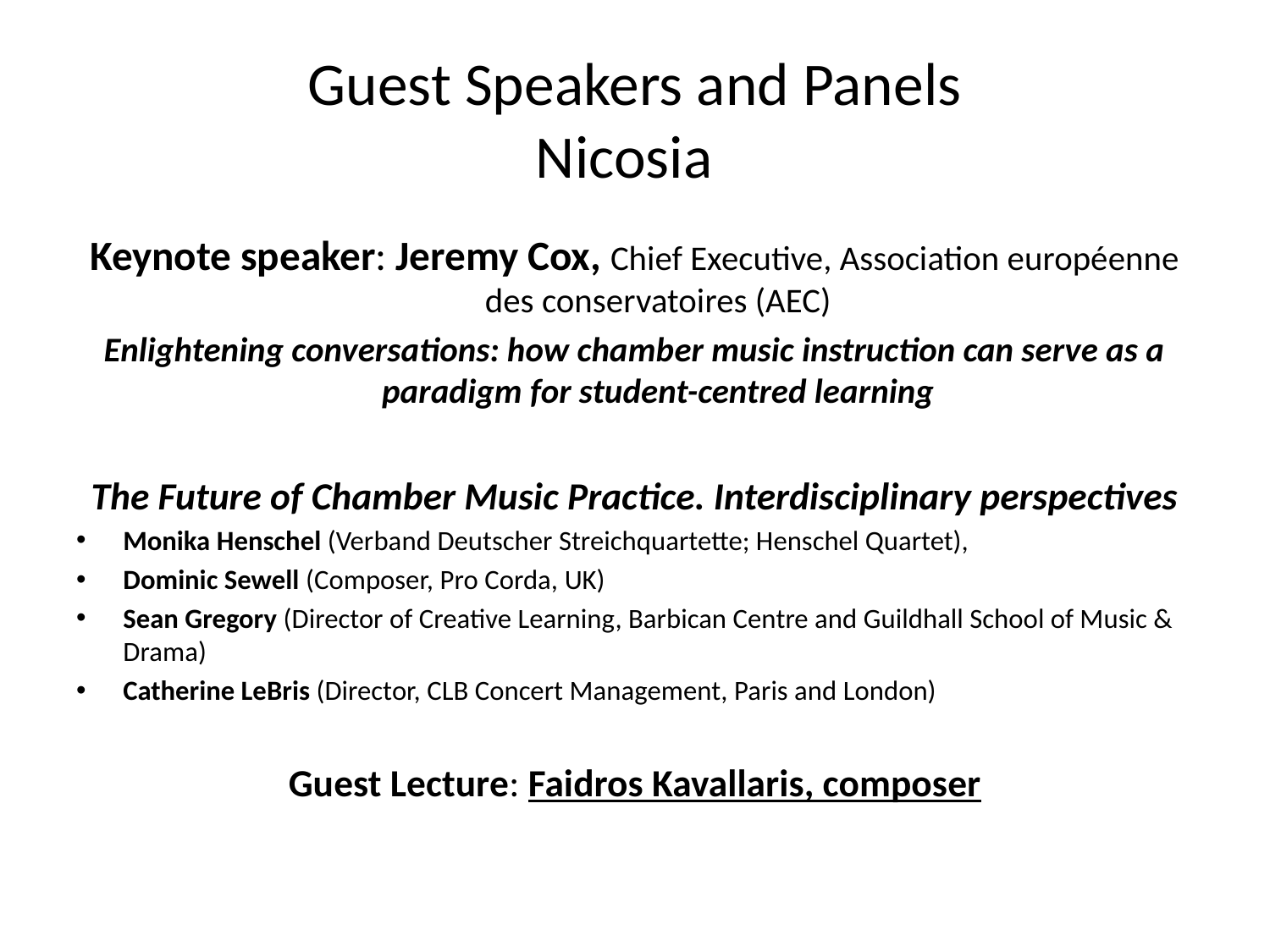

# Guest Speakers and Panels Nicosia
Keynote speaker: Jeremy Cox, Chief Executive, Association européenne des conservatoires (AEC)
Enlightening conversations: how chamber music instruction can serve as a paradigm for student-centred learning

The Future of Chamber Music Practice. Interdisciplinary perspectives
Monika Henschel (Verband Deutscher Streichquartette; Henschel Quartet),
Dominic Sewell (Composer, Pro Corda, UK)
Sean Gregory (Director of Creative Learning, Barbican Centre and Guildhall School of Music & Drama)
Catherine LeBris (Director, CLB Concert Management, Paris and London)

Guest Lecture: Faidros Kavallaris, composer